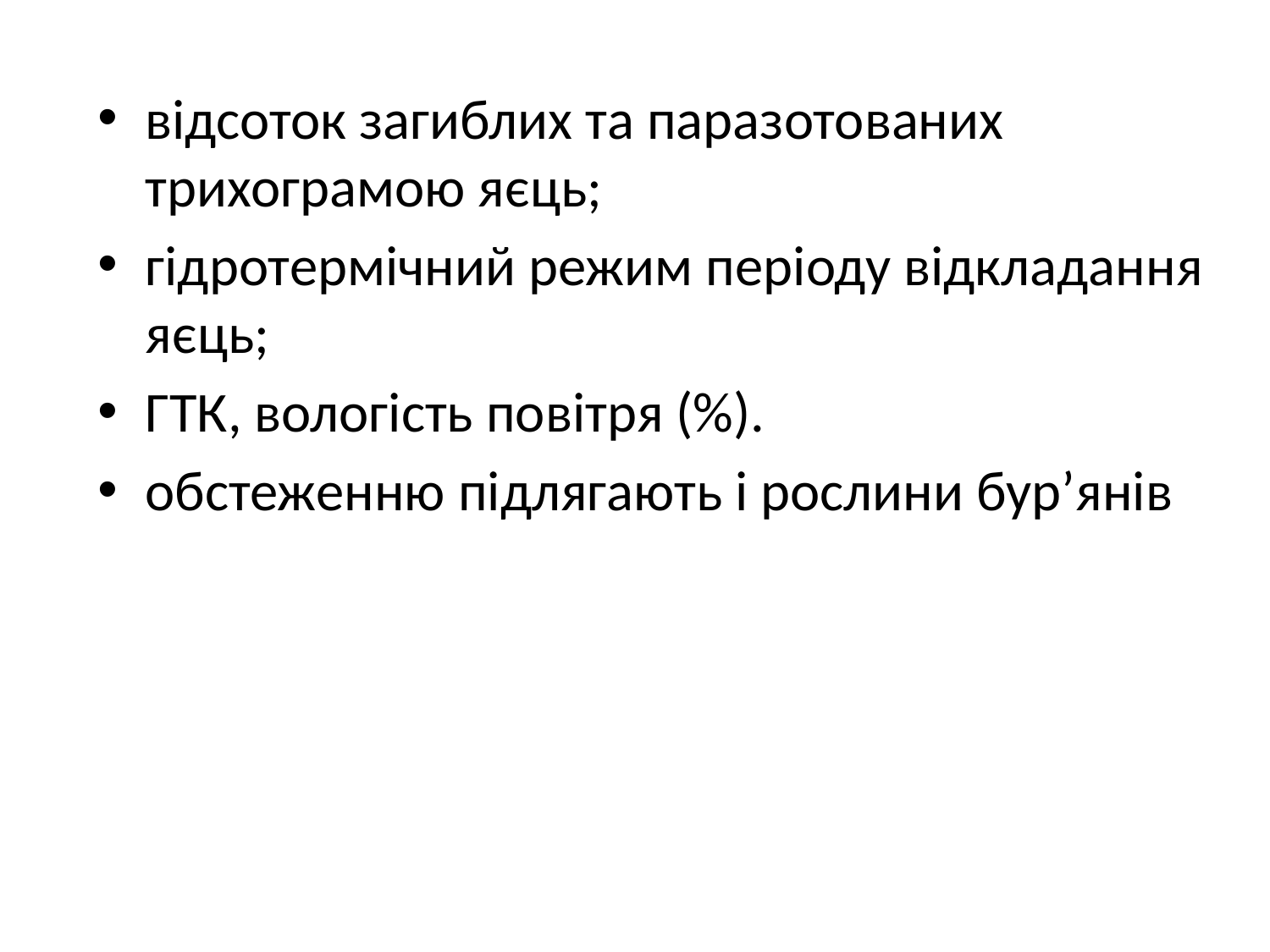

відсоток загиблих та паразотованих трихограмою яєць;
гідротермічний режим періоду відкладання яєць;
ГТК, вологість повітря (%).
обстеженню підлягають і рослини бур’янів